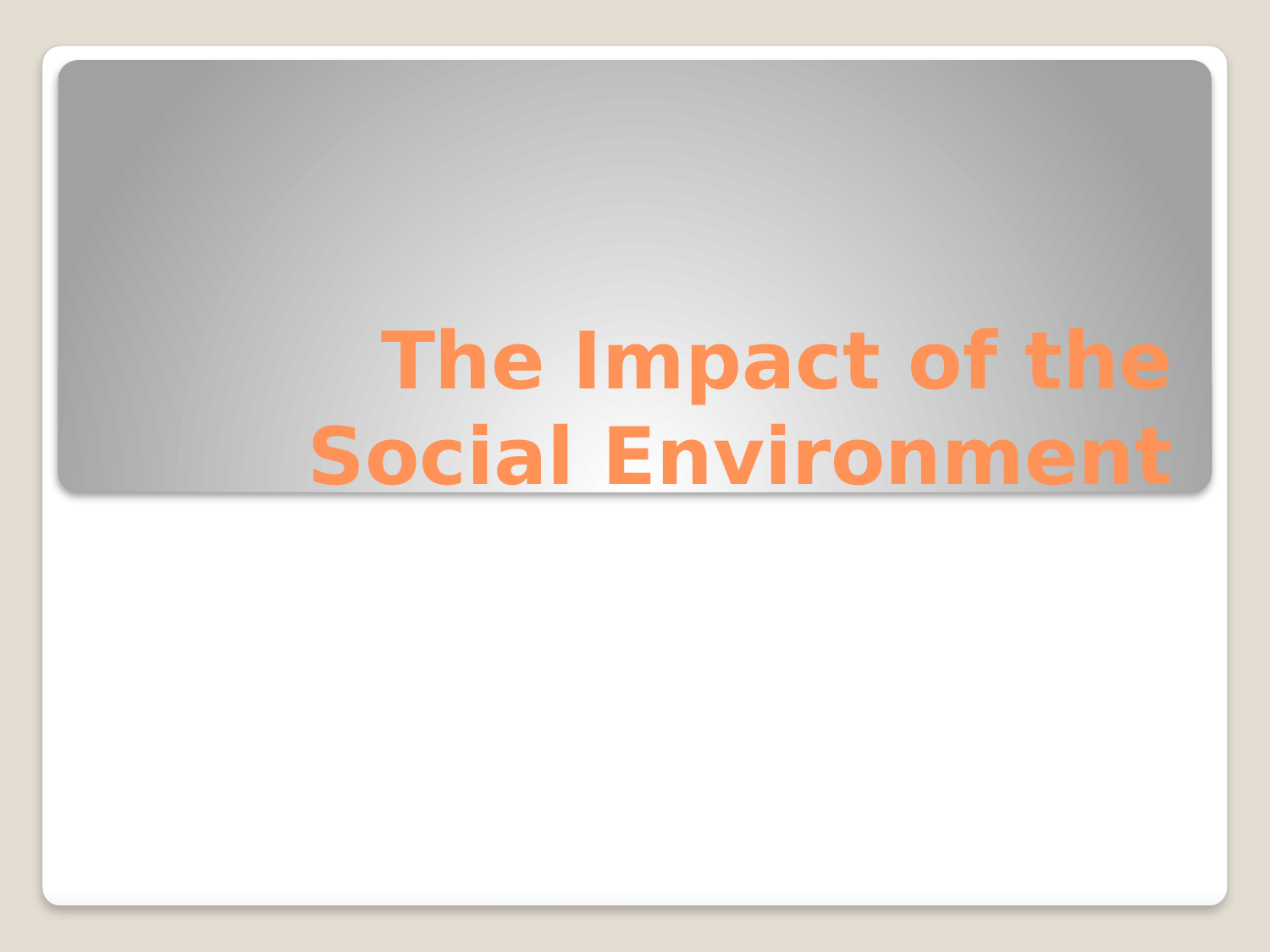

# The Impact of the Social Environment